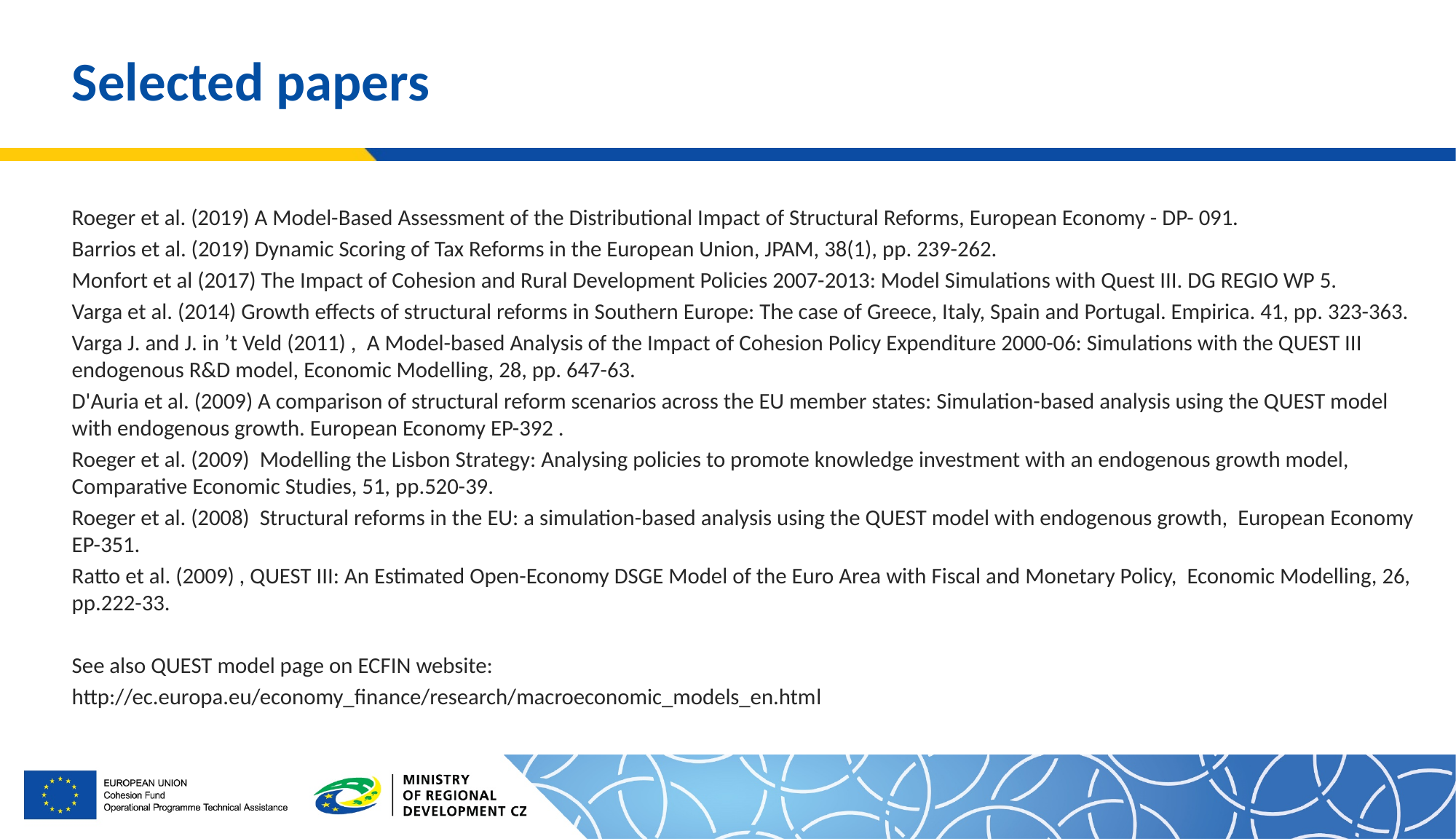

# Selected papers
Roeger et al. (2019) A Model-Based Assessment of the Distributional Impact of Structural Reforms, European Economy - DP- 091.
Barrios et al. (2019) Dynamic Scoring of Tax Reforms in the European Union, JPAM, 38(1), pp. 239-262.
Monfort et al (2017) The Impact of Cohesion and Rural Development Policies 2007-2013: Model Simulations with Quest III. DG REGIO WP 5.
Varga et al. (2014) Growth effects of structural reforms in Southern Europe: The case of Greece, Italy, Spain and Portugal. Empirica. 41, pp. 323-363.
Varga J. and J. in ’t Veld (2011) ,  A Model-based Analysis of the Impact of Cohesion Policy Expenditure 2000-06: Simulations with the QUEST III endogenous R&D model, Economic Modelling, 28, pp. 647-63.
D'Auria et al. (2009) A comparison of structural reform scenarios across the EU member states: Simulation-based analysis using the QUEST model with endogenous growth. European Economy EP-392 .
Roeger et al. (2009)  Modelling the Lisbon Strategy: Analysing policies to promote knowledge investment with an endogenous growth model,  Comparative Economic Studies, 51, pp.520-39.
Roeger et al. (2008)  Structural reforms in the EU: a simulation-based analysis using the QUEST model with endogenous growth,  European Economy EP-351.
Ratto et al. (2009) , QUEST III: An Estimated Open-Economy DSGE Model of the Euro Area with Fiscal and Monetary Policy,  Economic Modelling, 26, pp.222-33.

See also QUEST model page on ECFIN website:
http://ec.europa.eu/economy_finance/research/macroeconomic_models_en.html